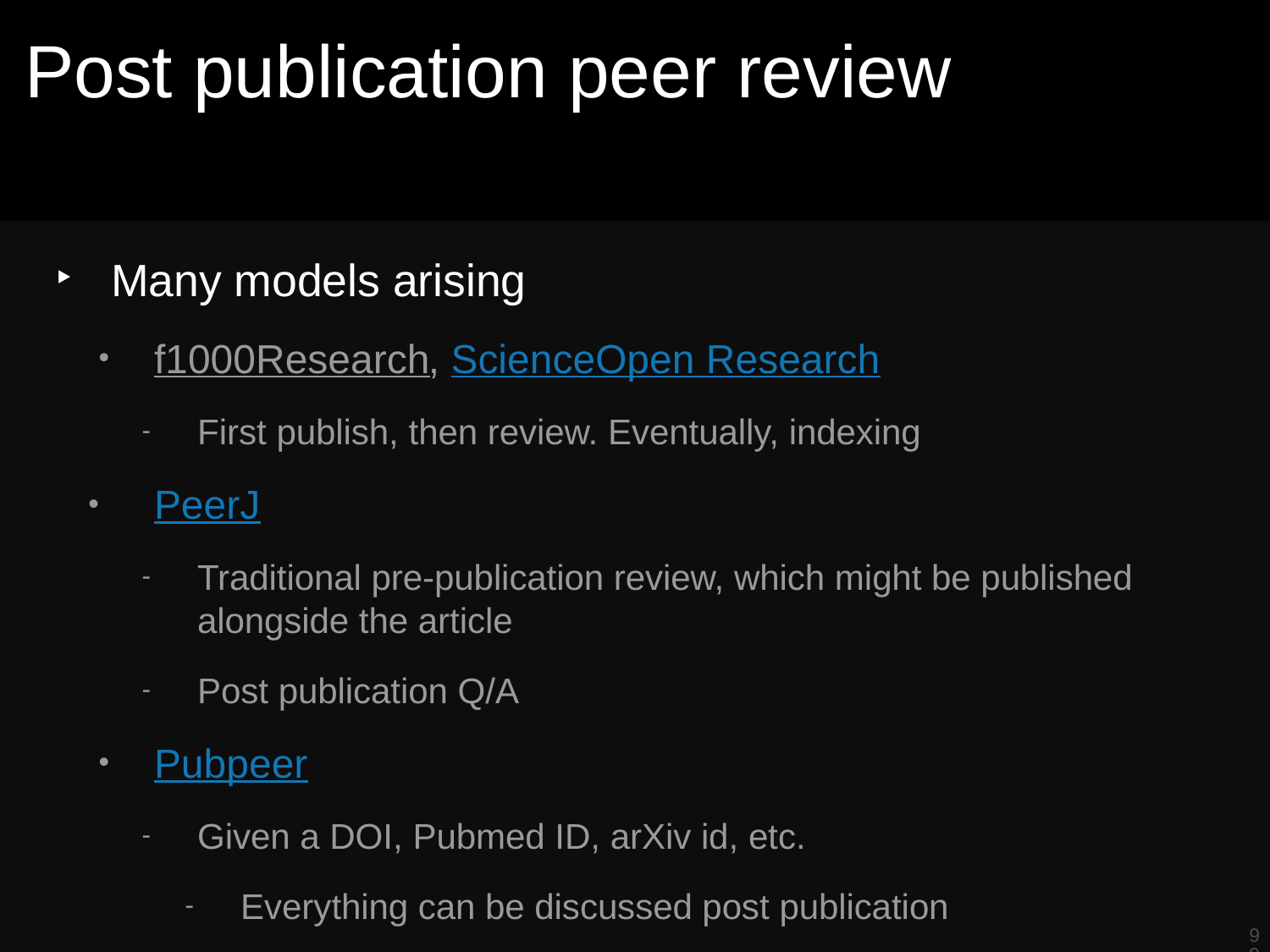

# Post publication peer review

Many models arising
f1000Research, ScienceOpen Research
First publish, then review. Eventually, indexing
PeerJ
Traditional pre-publication review, which might be published alongside the article
Post publication Q/A
Pubpeer
Given a DOI, Pubmed ID, arXiv id, etc.
Everything can be discussed post publication
99